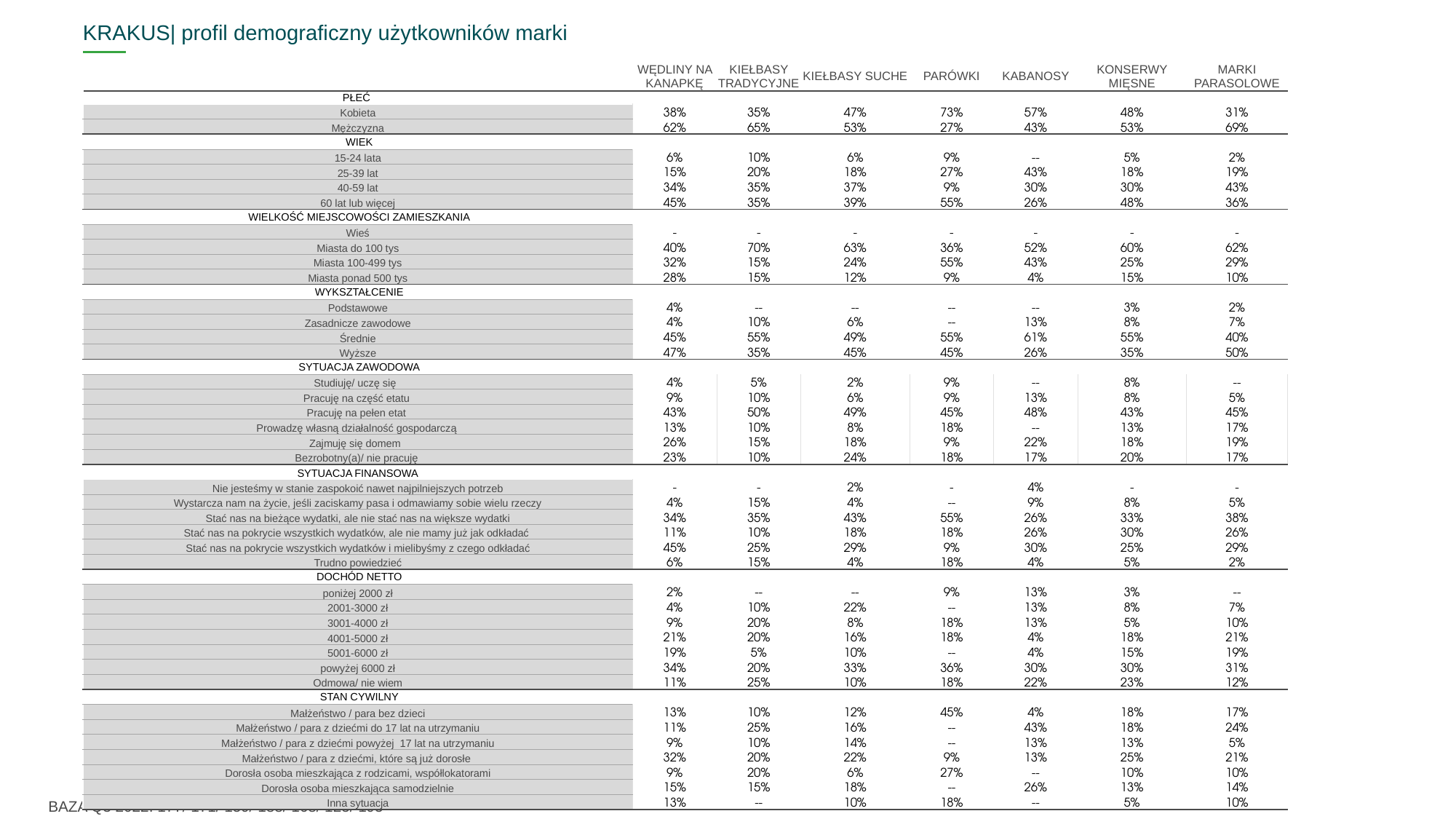

KRAKUS| profil demograficzny użytkowników marki
| ^TAB2^ | WĘDLINY NA KANAPKĘ | KIEŁBASY TRADYCYJNE | KIEŁBASY SUCHE | PARÓWKI | KABANOSY | KONSERWY MIĘSNE | MARKI PARASOLOWE |
| --- | --- | --- | --- | --- | --- | --- | --- |
| PŁEĆ |  |  |  |  |  |  |  |
| Kobieta | 38% | 35% | 47% | 73% | 57% | 48% | 31% |
| Mężczyzna | 62% | 65% | 53% | 27% | 43% | 53% | 69% |
| WIEK |  |  |  |  |  |  |  |
| 15-24 lata | 6% | 10% | 6% | 9% | -- | 5% | 2% |
| 25-39 lat | 15% | 20% | 18% | 27% | 43% | 18% | 19% |
| 40-59 lat | 34% | 35% | 37% | 9% | 30% | 30% | 43% |
| 60 lat lub więcej | 45% | 35% | 39% | 55% | 26% | 48% | 36% |
| WIELKOŚĆ MIEJSCOWOŚCI ZAMIESZKANIA |  |  |  |  |  |  |  |
| Wieś | - | - | - | - | - | - | - |
| Miasta do 100 tys | 40% | 70% | 63% | 36% | 52% | 60% | 62% |
| Miasta 100-499 tys | 32% | 15% | 24% | 55% | 43% | 25% | 29% |
| Miasta ponad 500 tys | 28% | 15% | 12% | 9% | 4% | 15% | 10% |
| WYKSZTAŁCENIE |  |  |  |  |  |  |  |
| Podstawowe | 4% | -- | -- | -- | -- | 3% | 2% |
| Zasadnicze zawodowe | 4% | 10% | 6% | -- | 13% | 8% | 7% |
| Średnie | 45% | 55% | 49% | 55% | 61% | 55% | 40% |
| Wyższe | 47% | 35% | 45% | 45% | 26% | 35% | 50% |
| SYTUACJA ZAWODOWA |  |  |  |  |  |  |  |
| Studiuję/ uczę się | 4% | 5% | 2% | 9% | -- | 8% | -- |
| Pracuję na część etatu | 9% | 10% | 6% | 9% | 13% | 8% | 5% |
| Pracuję na pełen etat | 43% | 50% | 49% | 45% | 48% | 43% | 45% |
| Prowadzę własną działalność gospodarczą | 13% | 10% | 8% | 18% | -- | 13% | 17% |
| Zajmuję się domem | 26% | 15% | 18% | 9% | 22% | 18% | 19% |
| Bezrobotny(a)/ nie pracuję | 23% | 10% | 24% | 18% | 17% | 20% | 17% |
| SYTUACJA FINANSOWA |  |  |  |  |  |  |  |
| Nie jesteśmy w stanie zaspokoić nawet najpilniejszych potrzeb | - | - | 2% | - | 4% | - | - |
| Wystarcza nam na życie, jeśli zaciskamy pasa i odmawiamy sobie wielu rzeczy | 4% | 15% | 4% | -- | 9% | 8% | 5% |
| Stać nas na bieżące wydatki, ale nie stać nas na większe wydatki | 34% | 35% | 43% | 55% | 26% | 33% | 38% |
| Stać nas na pokrycie wszystkich wydatków, ale nie mamy już jak odkładać | 11% | 10% | 18% | 18% | 26% | 30% | 26% |
| Stać nas na pokrycie wszystkich wydatków i mielibyśmy z czego odkładać | 45% | 25% | 29% | 9% | 30% | 25% | 29% |
| Trudno powiedzieć | 6% | 15% | 4% | 18% | 4% | 5% | 2% |
| DOCHÓD NETTO |  |  |  |  |  |  |  |
| poniżej 2000 zł | 2% | -- | -- | 9% | 13% | 3% | -- |
| 2001-3000 zł | 4% | 10% | 22% | -- | 13% | 8% | 7% |
| 3001-4000 zł | 9% | 20% | 8% | 18% | 13% | 5% | 10% |
| 4001-5000 zł | 21% | 20% | 16% | 18% | 4% | 18% | 21% |
| 5001-6000 zł | 19% | 5% | 10% | -- | 4% | 15% | 19% |
| powyżej 6000 zł | 34% | 20% | 33% | 36% | 30% | 30% | 31% |
| Odmowa/ nie wiem | 11% | 25% | 10% | 18% | 22% | 23% | 12% |
| STAN CYWILNY |  |  |  |  |  |  |  |
| Małżeństwo / para bez dzieci | 13% | 10% | 12% | 45% | 4% | 18% | 17% |
| Małżeństwo / para z dziećmi do 17 lat na utrzymaniu | 11% | 25% | 16% | -- | 43% | 18% | 24% |
| Małżeństwo / para z dziećmi powyżej 17 lat na utrzymaniu | 9% | 10% | 14% | -- | 13% | 13% | 5% |
| Małżeństwo / para z dziećmi, które są już dorosłe | 32% | 20% | 22% | 9% | 13% | 25% | 21% |
| Dorosła osoba mieszkająca z rodzicami, współlokatorami | 9% | 20% | 6% | 27% | -- | 10% | 10% |
| Dorosła osoba mieszkająca samodzielnie | 15% | 15% | 18% | -- | 26% | 13% | 14% |
| Inna sytuacja | 13% | -- | 10% | 18% | -- | 5% | 10% |
BAZA Q3 2022: 177/ 171/ 159/ 188/ 168/ 125/ 195